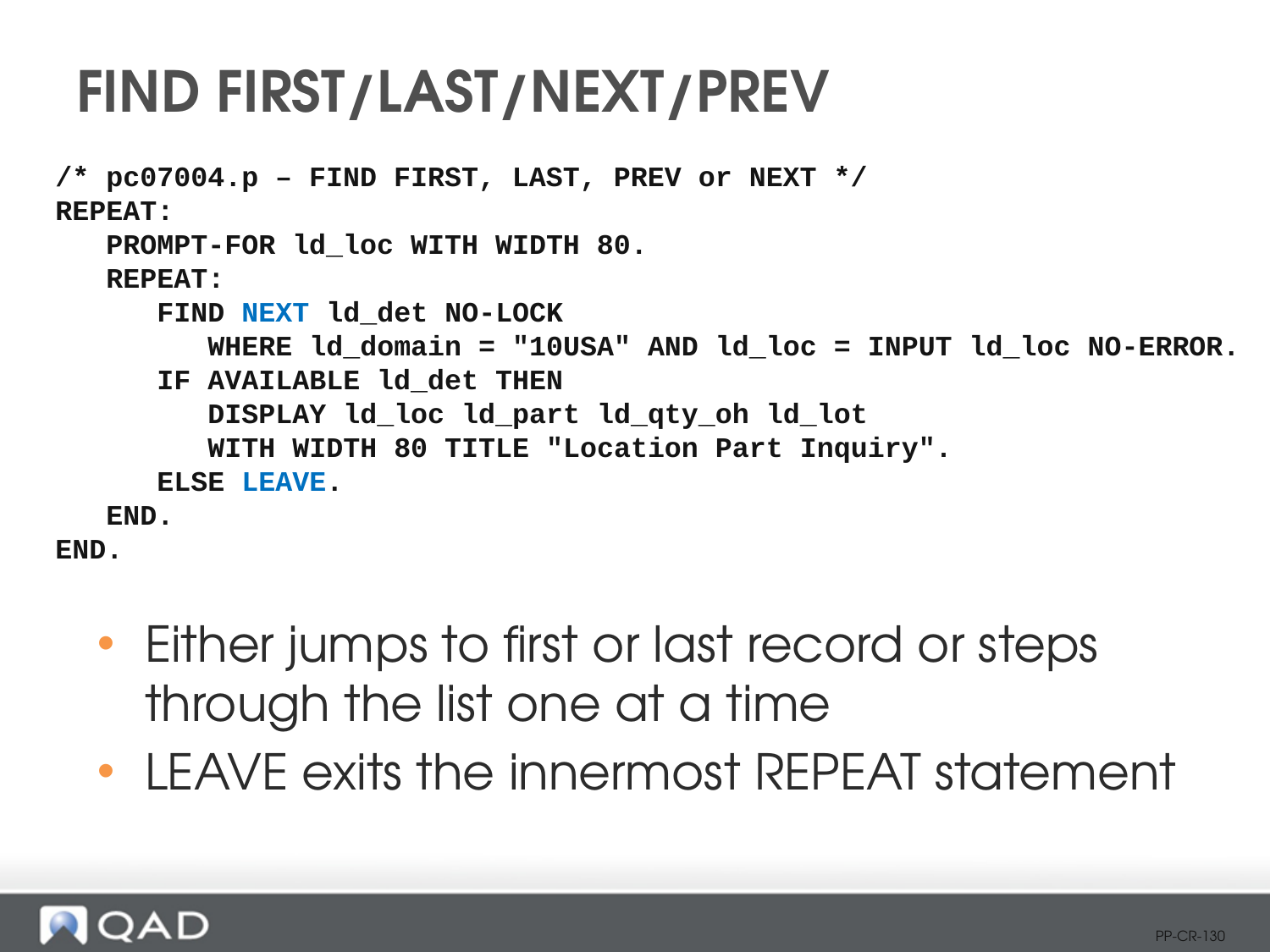

# FIND FIRST/LAST/NEXT/PREV
/* pc07004.p – FIND FIRST, LAST, PREV or NEXT */
REPEAT:
   PROMPT-FOR ld_loc WITH WIDTH 80.
   REPEAT:
      FIND NEXT ld_det NO-LOCK
         WHERE ld_domain = "10USA" AND ld_loc = INPUT ld_loc NO-ERROR.
      IF AVAILABLE ld_det THEN
         DISPLAY ld_loc ld_part ld_qty_oh ld_lot
         WITH WIDTH 80 TITLE "Location Part Inquiry".
      ELSE LEAVE.
   END.
END.

Either jumps to first or last record or steps through the list one at a time
LEAVE exits the innermost REPEAT statement

PP-CR-130